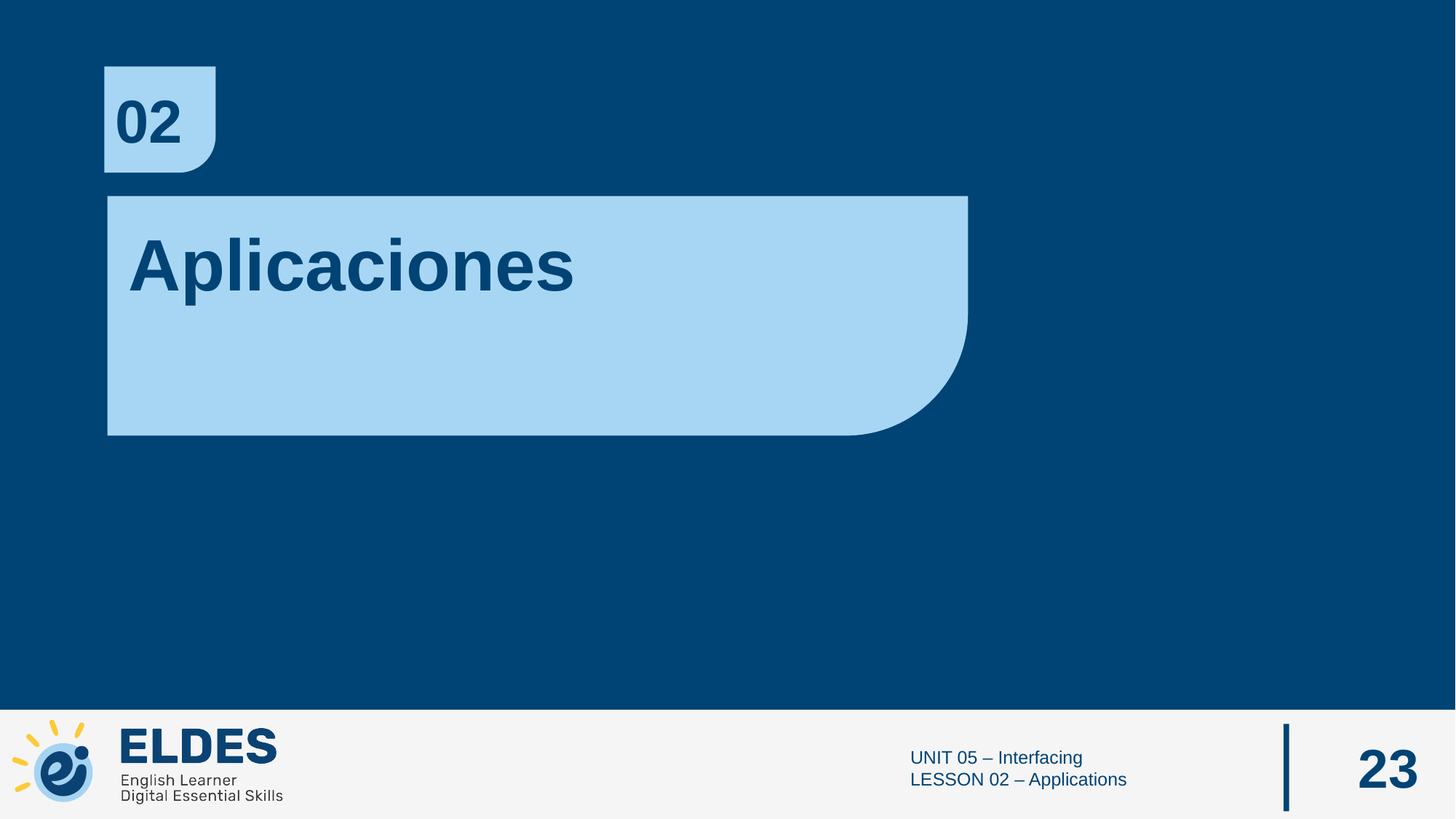

02
Aplicaciones
23
UNIT 05 – Interfacing
LESSON 02 – Applications